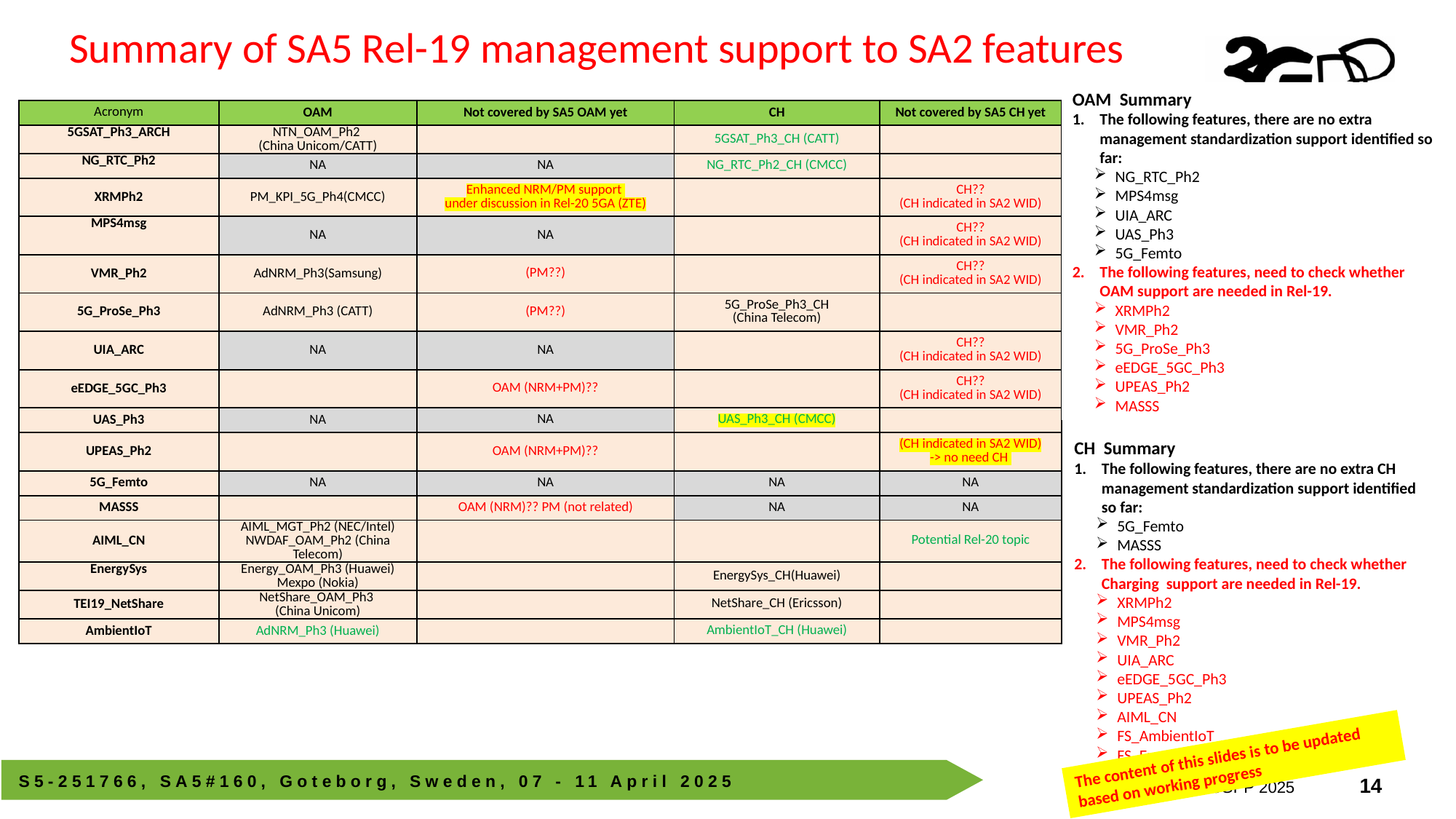

Summary of SA5 Rel-19 management support to SA2 features
OAM  Summary
The following features, there are no extra management standardization support identified so far:
NG_RTC_Ph2
MPS4msg
UIA_ARC
UAS_Ph3
5G_Femto
The following features, need to check whether OAM support are needed in Rel-19.
XRMPh2
VMR_Ph2
5G_ProSe_Ph3
eEDGE_5GC_Ph3
UPEAS_Ph2
MASSS
| Acronym | OAM | Not covered by SA5 OAM yet | CH | Not covered by SA5 CH yet |
| --- | --- | --- | --- | --- |
| 5GSAT\_Ph3\_ARCH | NTN\_OAM\_Ph2 (China Unicom/CATT) |  | 5GSAT\_Ph3\_CH (CATT) |  |
| NG\_RTC\_Ph2 | NA | NA | NG\_RTC\_Ph2\_CH (CMCC) |  |
| XRMPh2 | PM\_KPI\_5G\_Ph4(CMCC) | Enhanced NRM/PM support under discussion in Rel-20 5GA (ZTE) |  | CH?? (CH indicated in SA2 WID) |
| MPS4msg | NA | NA |  | CH?? (CH indicated in SA2 WID) |
| VMR\_Ph2 | AdNRM\_Ph3(Samsung) | (PM??) |  | CH?? (CH indicated in SA2 WID) |
| 5G\_ProSe\_Ph3 | AdNRM\_Ph3 (CATT) | (PM??) | 5G\_ProSe\_Ph3\_CH (China Telecom) |  |
| UIA\_ARC | NA | NA |  | CH?? (CH indicated in SA2 WID) |
| eEDGE\_5GC\_Ph3 |  | OAM (NRM+PM)?? |  | CH?? (CH indicated in SA2 WID) |
| UAS\_Ph3 | NA | NA | UAS\_Ph3\_CH (CMCC) |  |
| UPEAS\_Ph2 |  | OAM (NRM+PM)?? |  | (CH indicated in SA2 WID) -> no need CH |
| 5G\_Femto | NA | NA | NA | NA |
| MASSS |  | OAM (NRM)?? PM (not related) | NA | NA |
| AIML\_CN | AIML\_MGT\_Ph2 (NEC/Intel) NWDAF\_OAM\_Ph2 (China Telecom) |  |  | Potential Rel-20 topic |
| EnergySys | Energy\_OAM\_Ph3 (Huawei) Mexpo (Nokia) |  | EnergySys\_CH(Huawei) |  |
| TEI19\_NetShare | NetShare\_OAM\_Ph3 (China Unicom) |  | NetShare\_CH (Ericsson) |  |
| AmbientIoT | AdNRM\_Ph3 (Huawei) |  | AmbientIoT\_CH (Huawei) |  |
CH  Summary
The following features, there are no extra CH management standardization support identified so far:
5G_Femto
MASSS
The following features, need to check whether Charging  support are needed in Rel-19.
XRMPh2
MPS4msg
VMR_Ph2
UIA_ARC
eEDGE_5GC_Ph3
UPEAS_Ph2
AIML_CN
FS_AmbientIoT
FS_EnergySys
The content of this slides is to be updated based on working progress